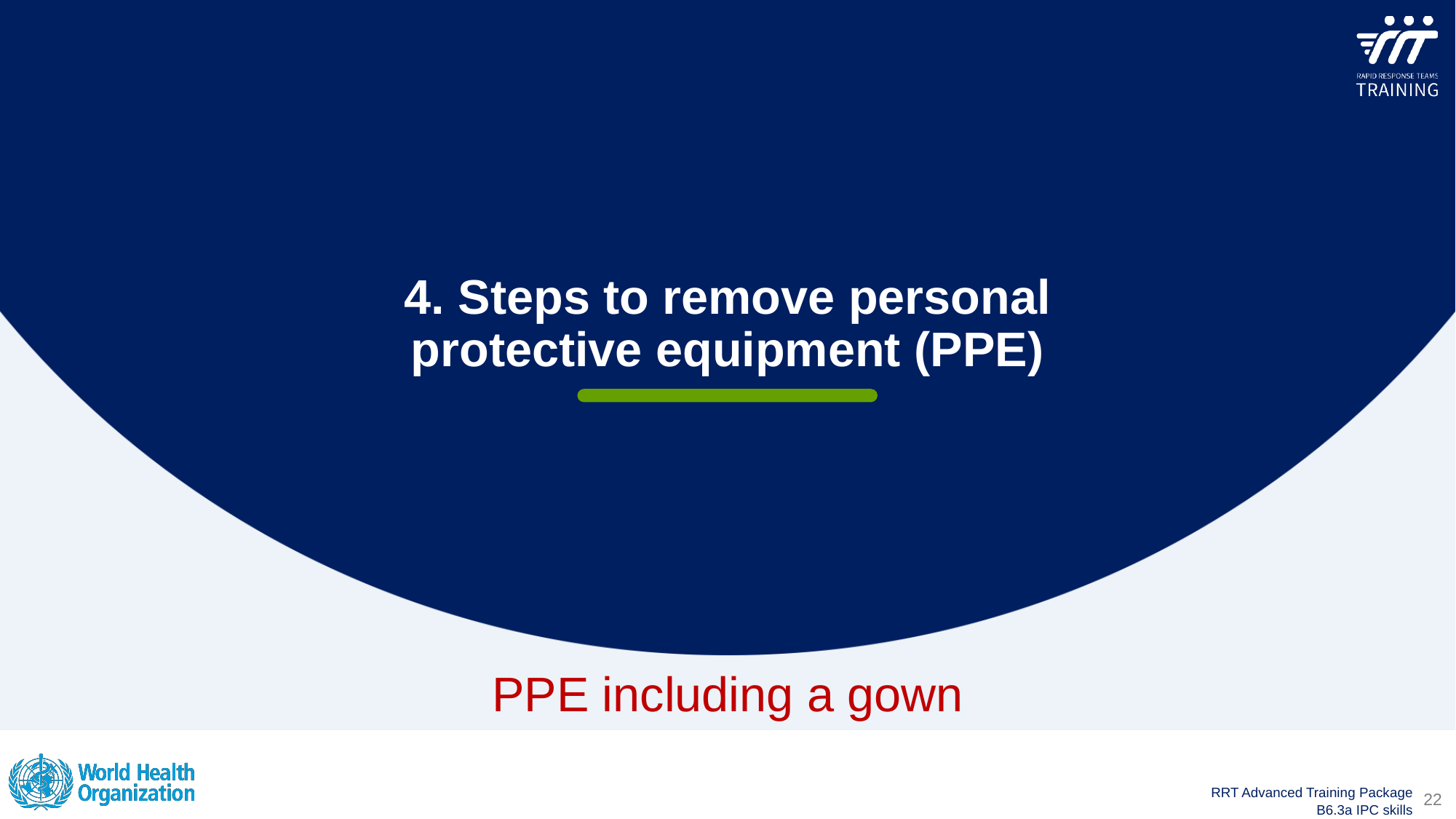

4. Steps to remove personal protective equipment (PPE)
PPE including a gown